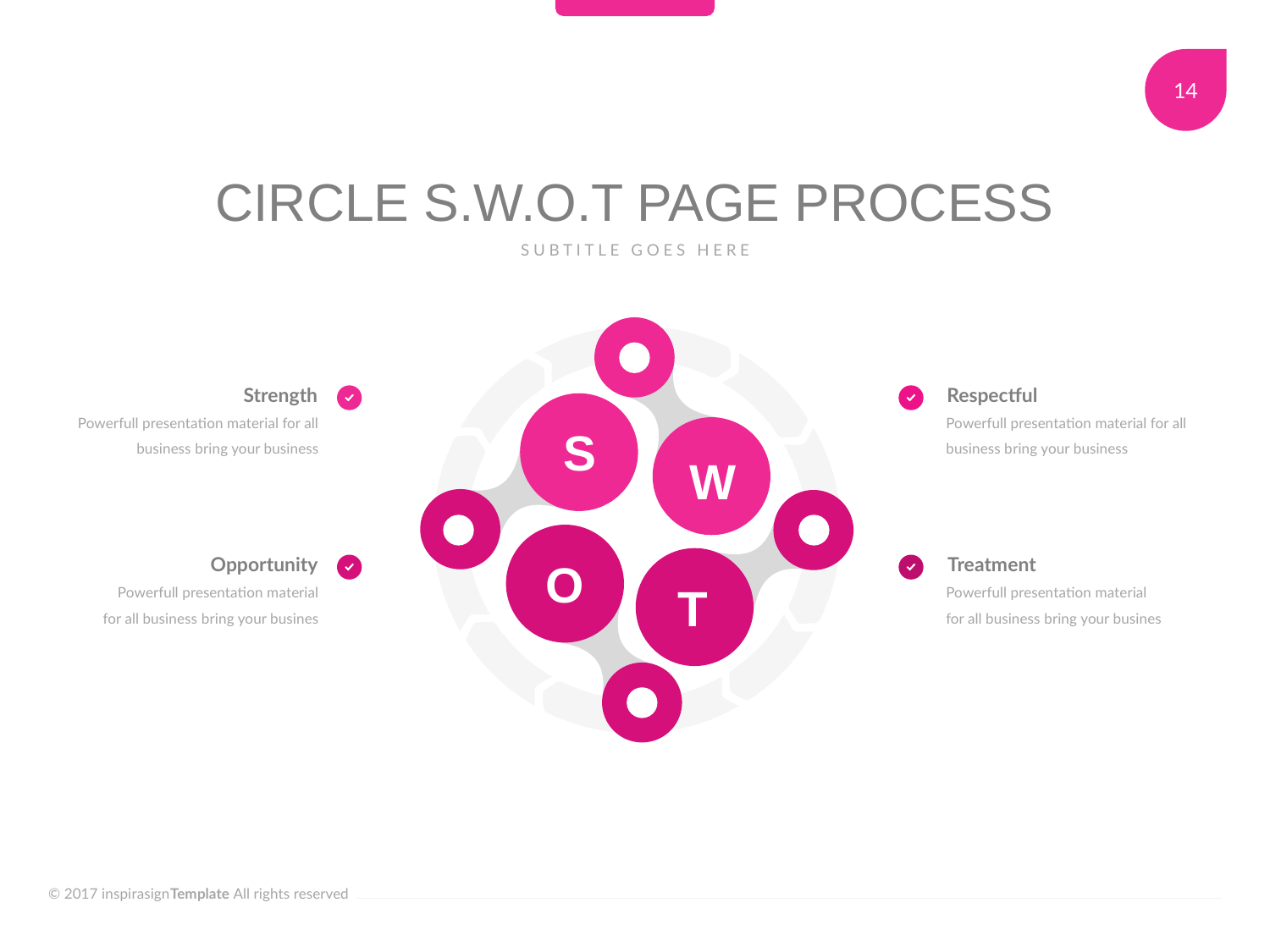

CIRCLE S.W.O.T PAGE PROCESS
SUBTITLE GOES HERE

W
Strength
Respectful

S

Powerfull presentation material for all business bring your business
Powerfull presentation material for all business bring your business

T

O

Opportunity
Treatment

Powerfull presentation material for all business bring your busines
Powerfull presentation material for all business bring your busines